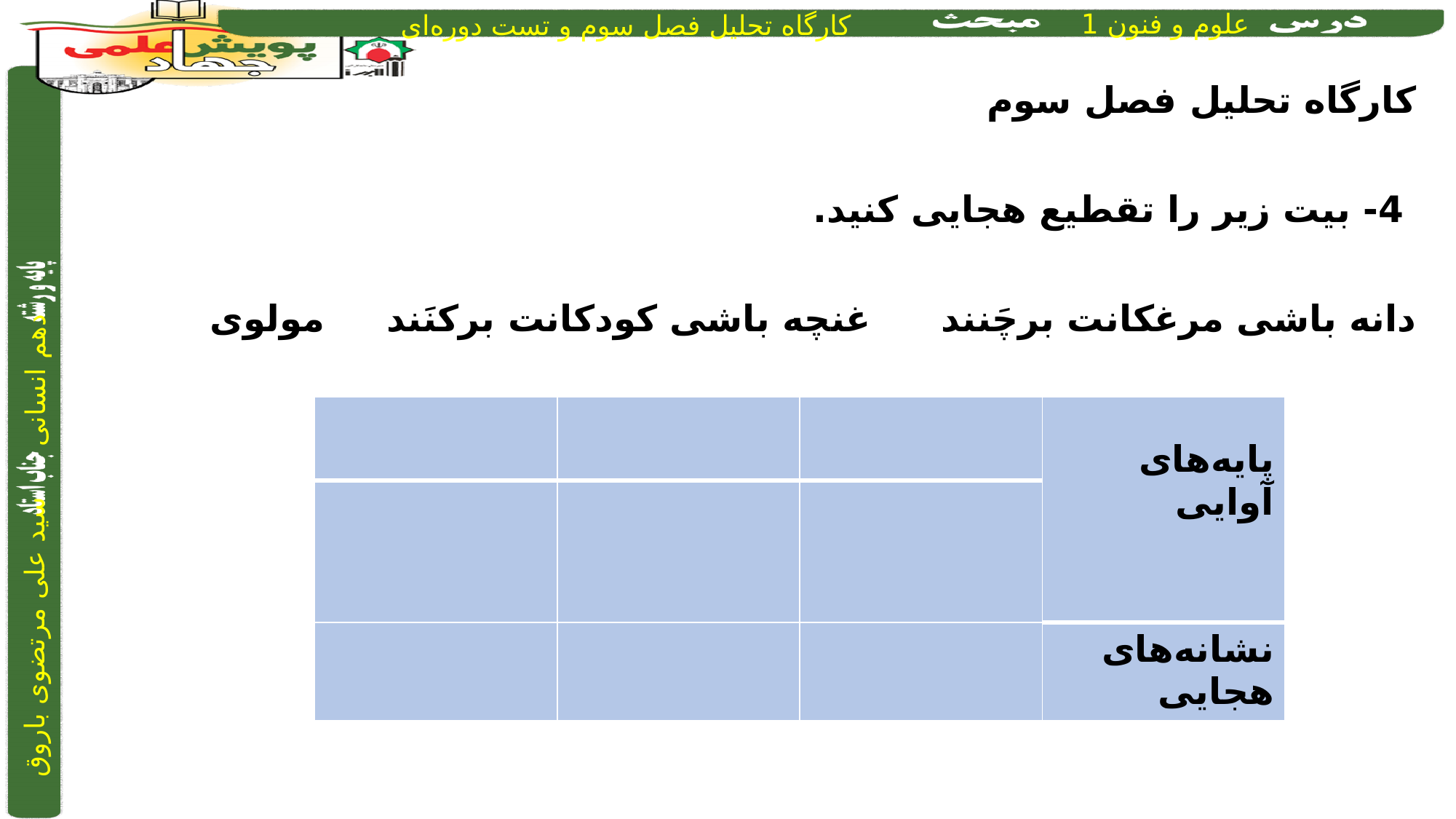

کارگاه تحلیل فصل سوم
 4- بیت زیر را تقطیع هجایی کنید.
دانه باشی مرغکانت برچَنند		غنچه باشی کودکانت برکنَند		مولوی

|  |  |  | پایه‌های آوایی |
| --- | --- | --- | --- |
|  |  |  |  |
|  |  |  | نشانه‌های هجایی |